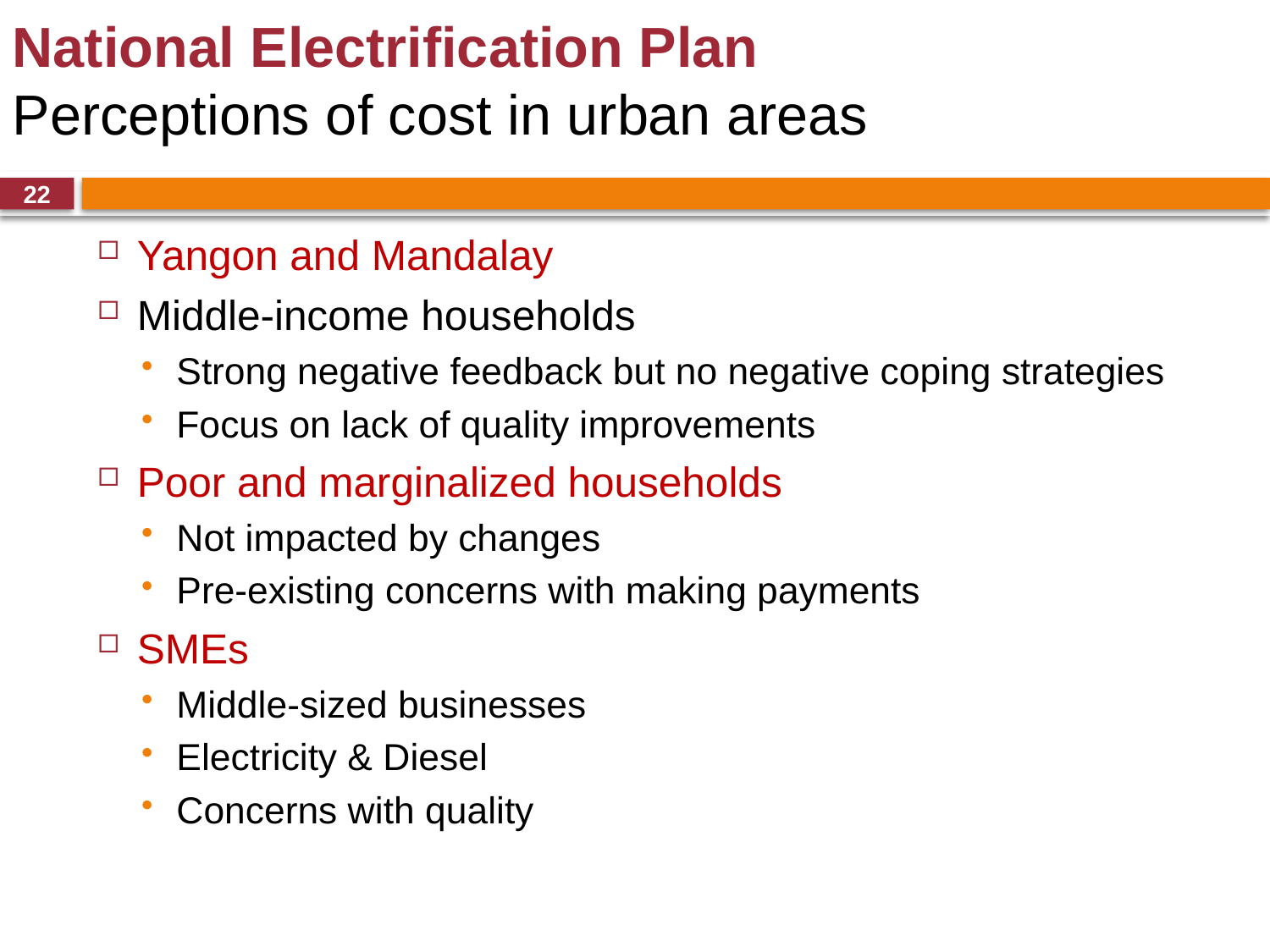

# National Electrification Plan Perceptions of cost in urban areas
22
Yangon and Mandalay
Middle-income households
Strong negative feedback but no negative coping strategies
Focus on lack of quality improvements
Poor and marginalized households
Not impacted by changes
Pre-existing concerns with making payments
SMEs
Middle-sized businesses
Electricity & Diesel
Concerns with quality